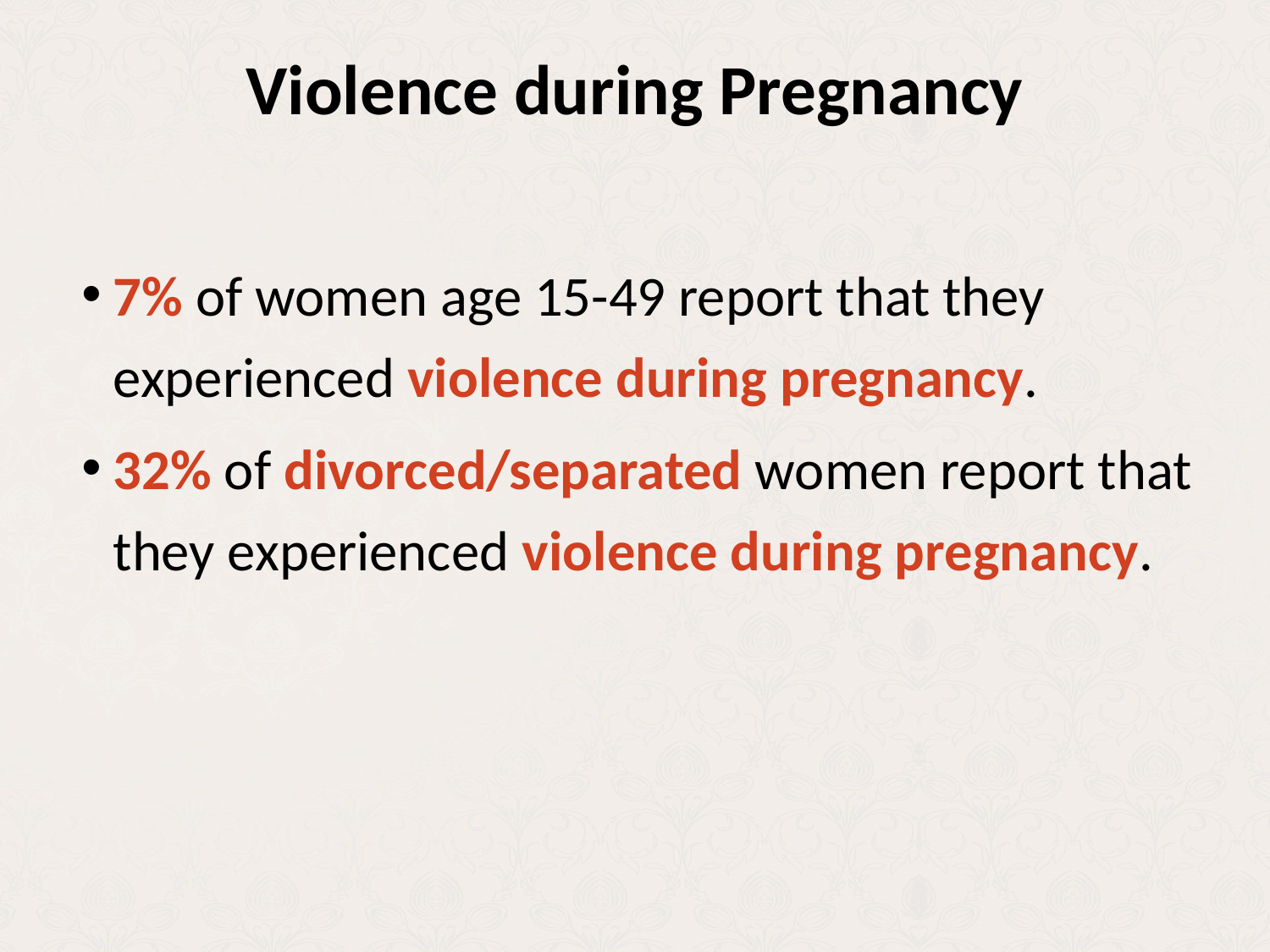

# Violence during Pregnancy
7% of women age 15-49 report that they experienced violence during pregnancy.
32% of divorced/separated women report that they experienced violence during pregnancy.